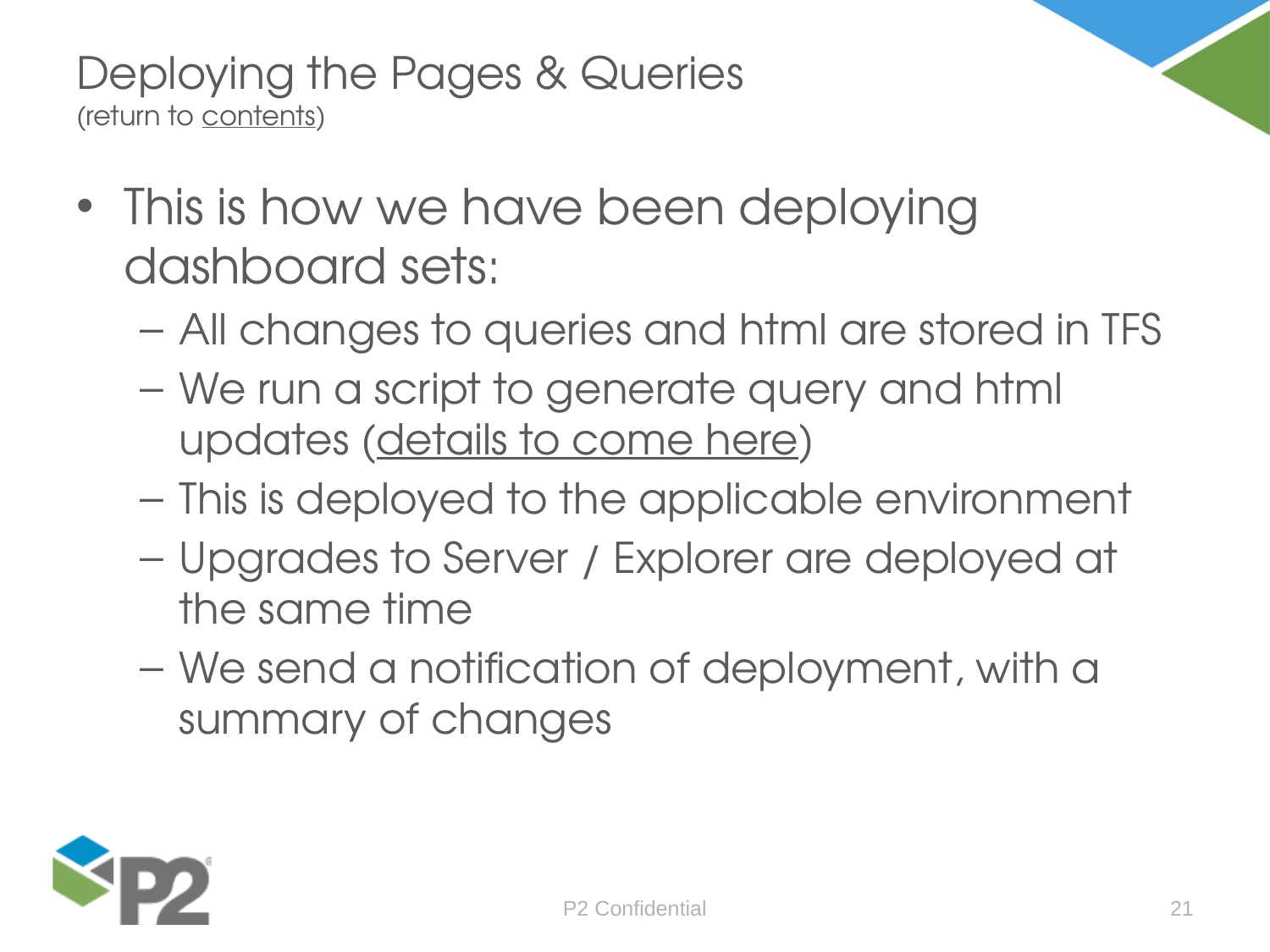

# Deploying the Pages & Queries (return to contents)
This is how we have been deploying dashboard sets:
All changes to queries and html are stored in TFS
We run a script to generate query and html updates (details to come here)
This is deployed to the applicable environment
Upgrades to Server / Explorer are deployed at the same time
We send a notification of deployment, with a summary of changes

P2 Confidential
21